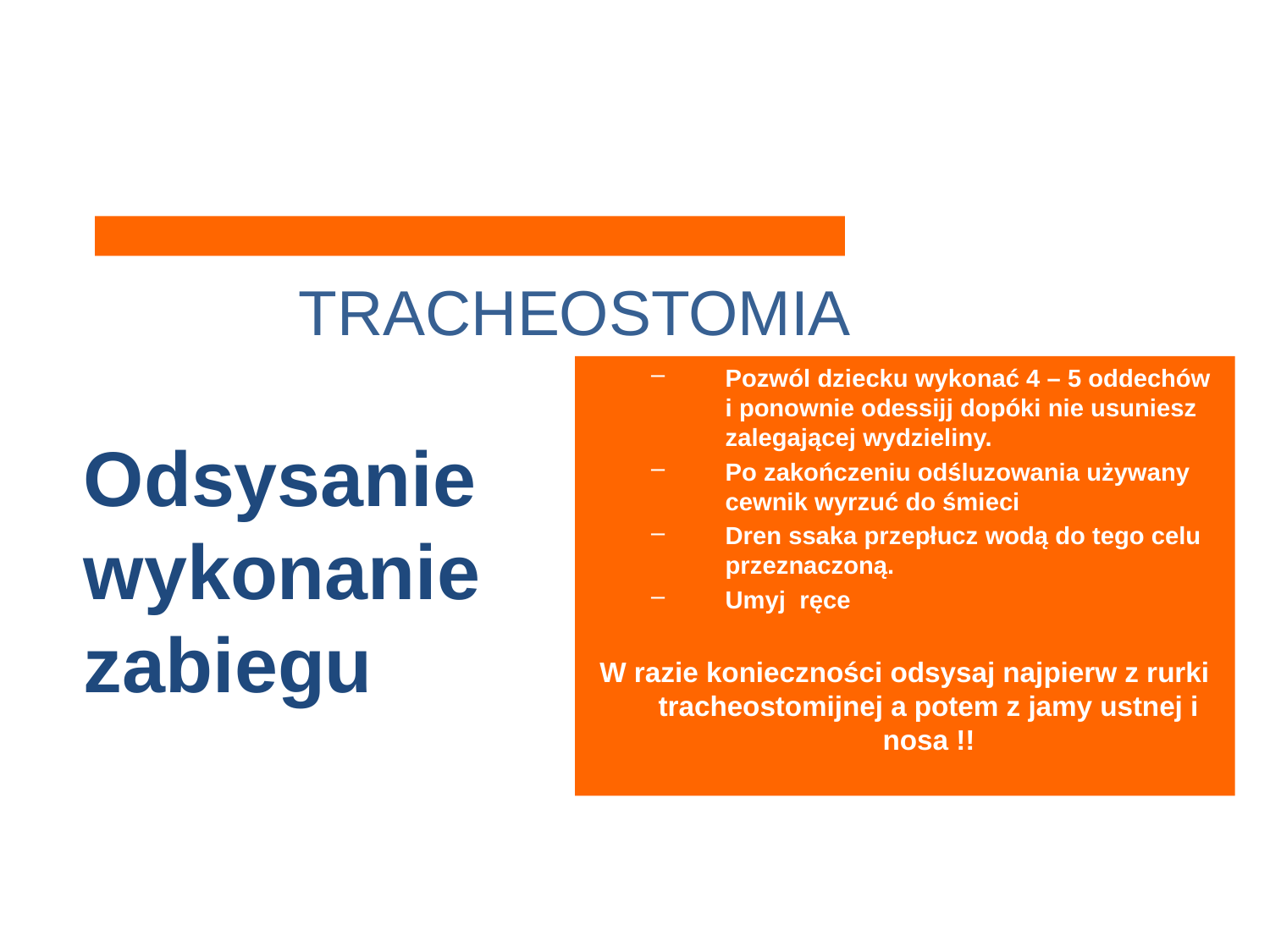

TRACHEOSTOMIA
Pozwól dziecku wykonać 4 – 5 oddechów i ponownie odessijj dopóki nie usuniesz zalegającej wydzieliny.
Po zakończeniu odśluzowania używany cewnik wyrzuć do śmieci
Dren ssaka przepłucz wodą do tego celu przeznaczoną.
Umyj  ręce

W razie konieczności odsysaj najpierw z rurki tracheostomijnej a potem z jamy ustnej i nosa !!

Odsysanie wykonanie zabiegu